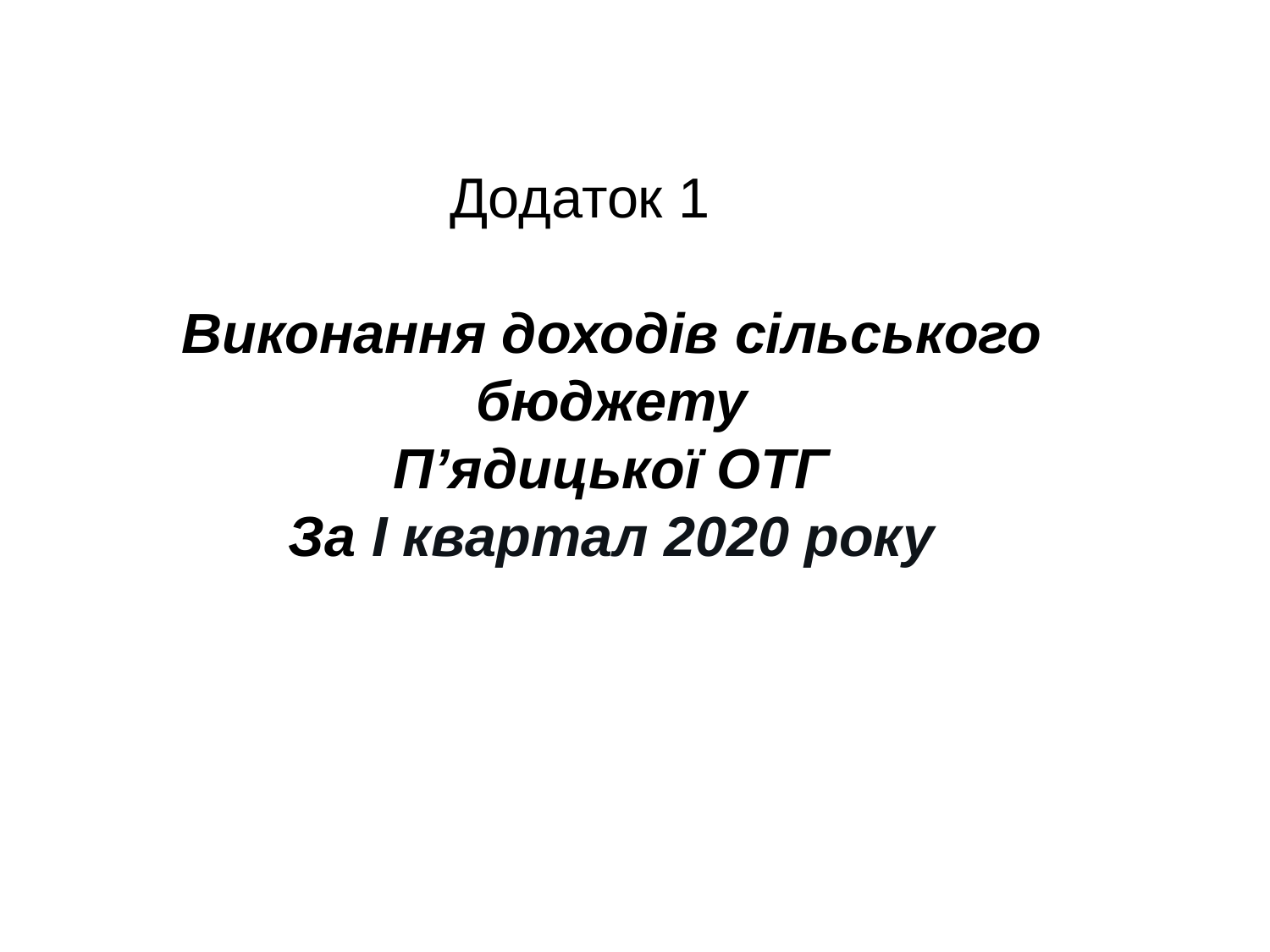

Додаток 1

Виконання доходів сільського  бюджету
П’ядицької ОТГ
За І квартал 2020 року